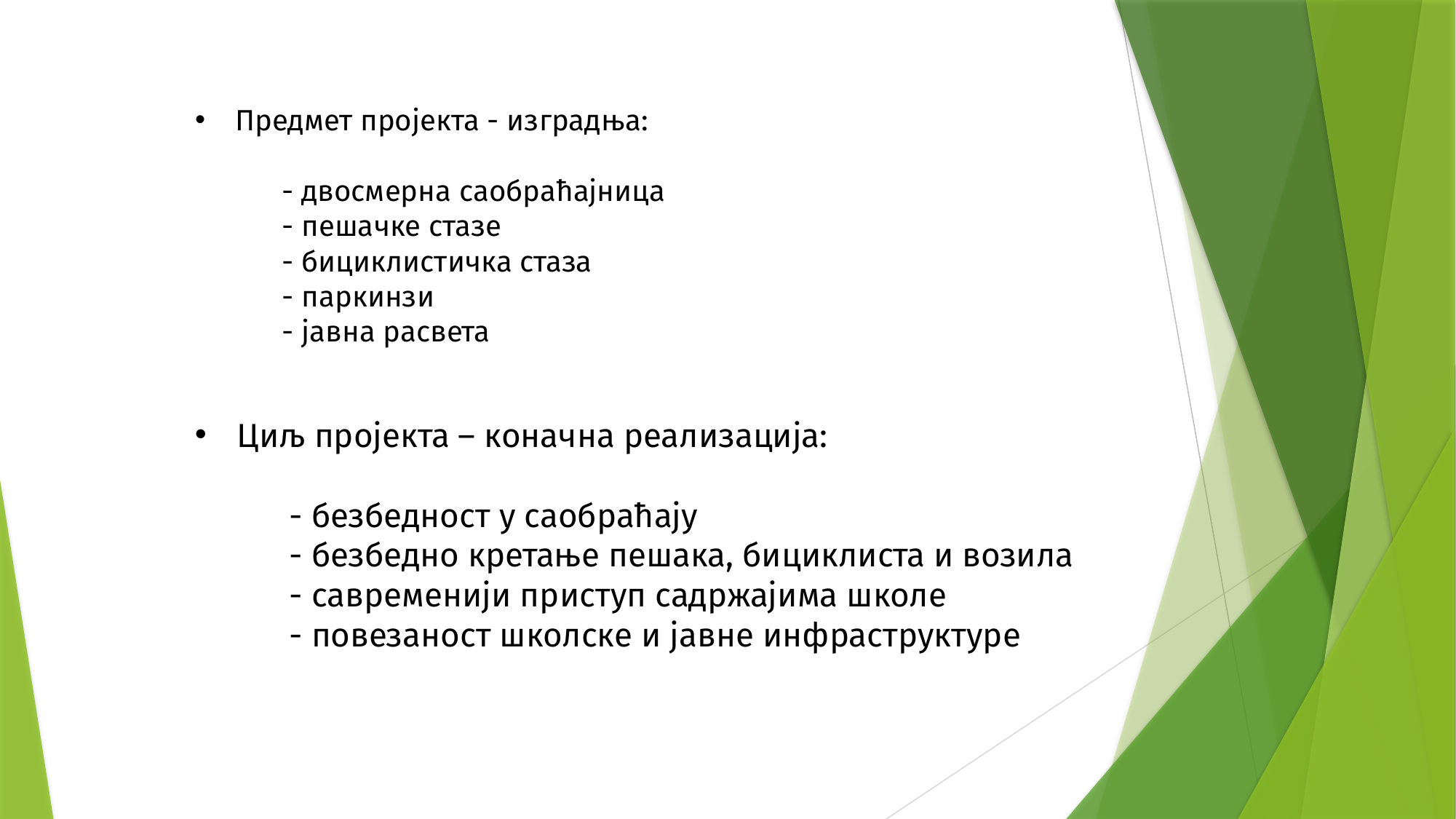

# Предмет пројекта - изградња: - двосмерна саобраћајница - пешачке стазе - бициклистичка стаза - паркинзи - јавна расвета
Циљ пројекта – коначна реализација:
      - безбедност у саобраћају
      - безбедно кретање пешака, бициклиста и возила
      - савременији приступ садржајима школе
      - повезаност школске и јавне инфраструктуре